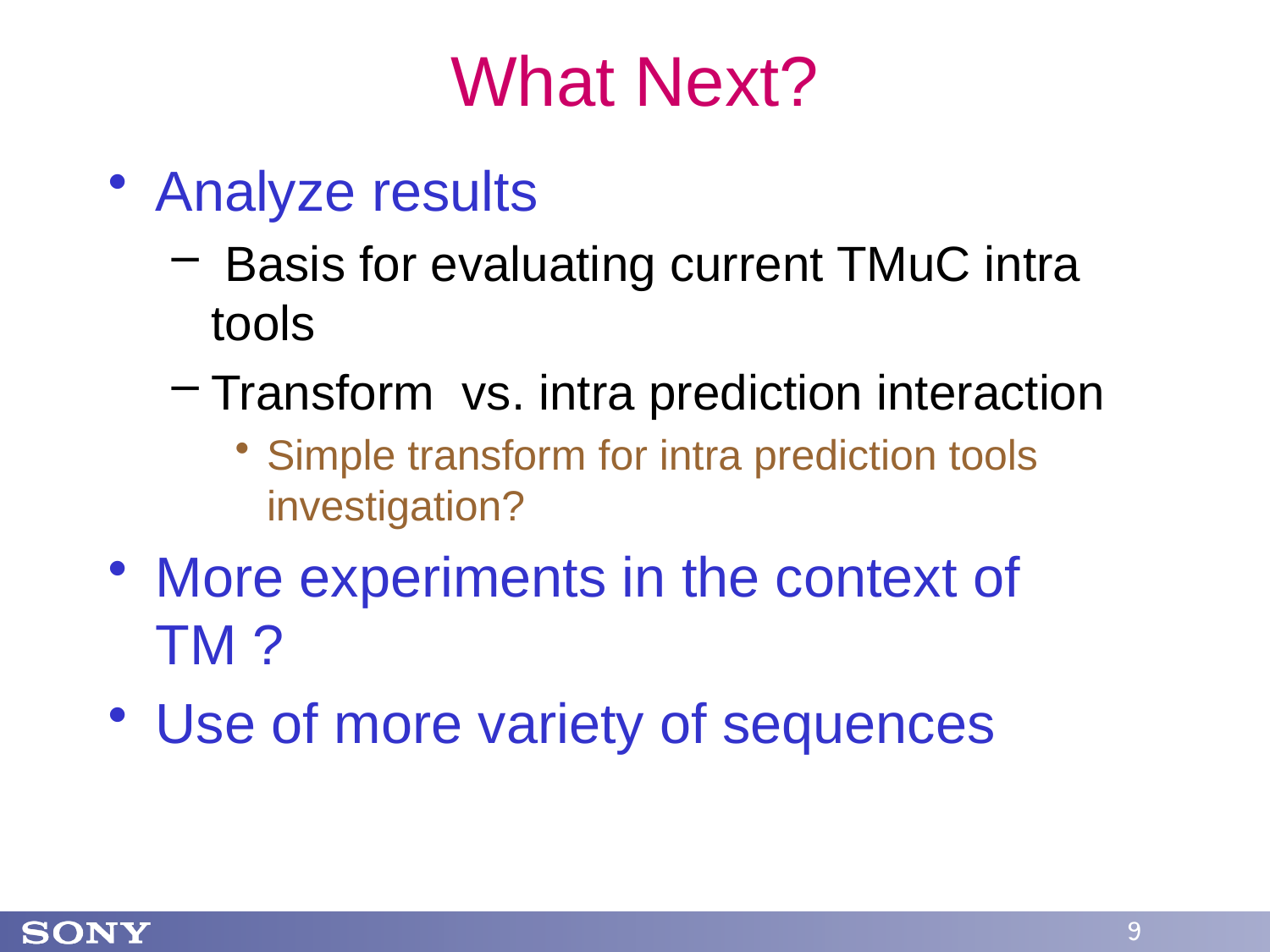

# What Next?
Analyze results
 Basis for evaluating current TMuC intra tools
Transform  vs. intra prediction interaction
Simple transform for intra prediction tools investigation?
More experiments in the context of TM ?
Use of more variety of sequences
9